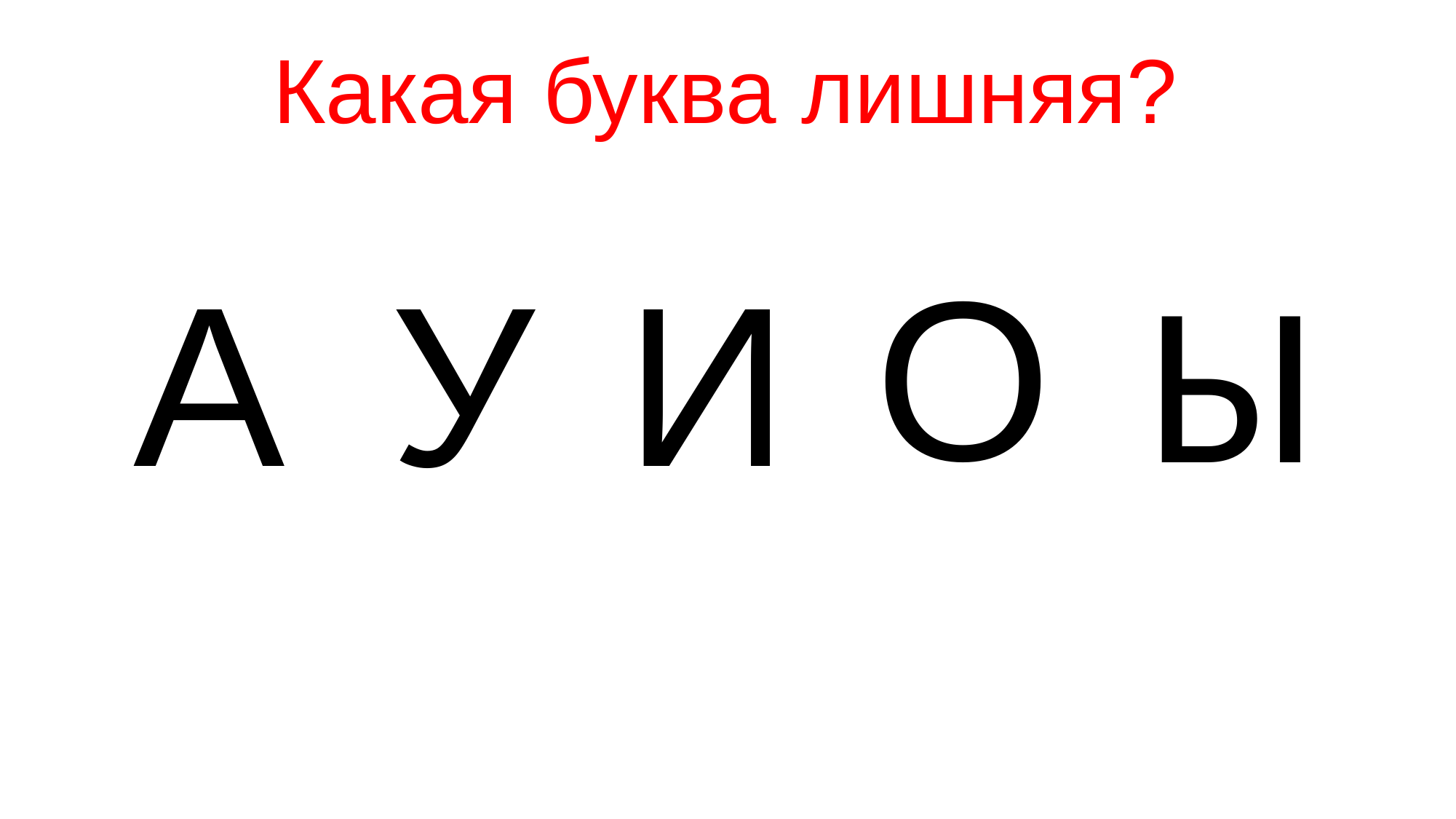

Какая буква лишняя?
О
Ы
А
У
И